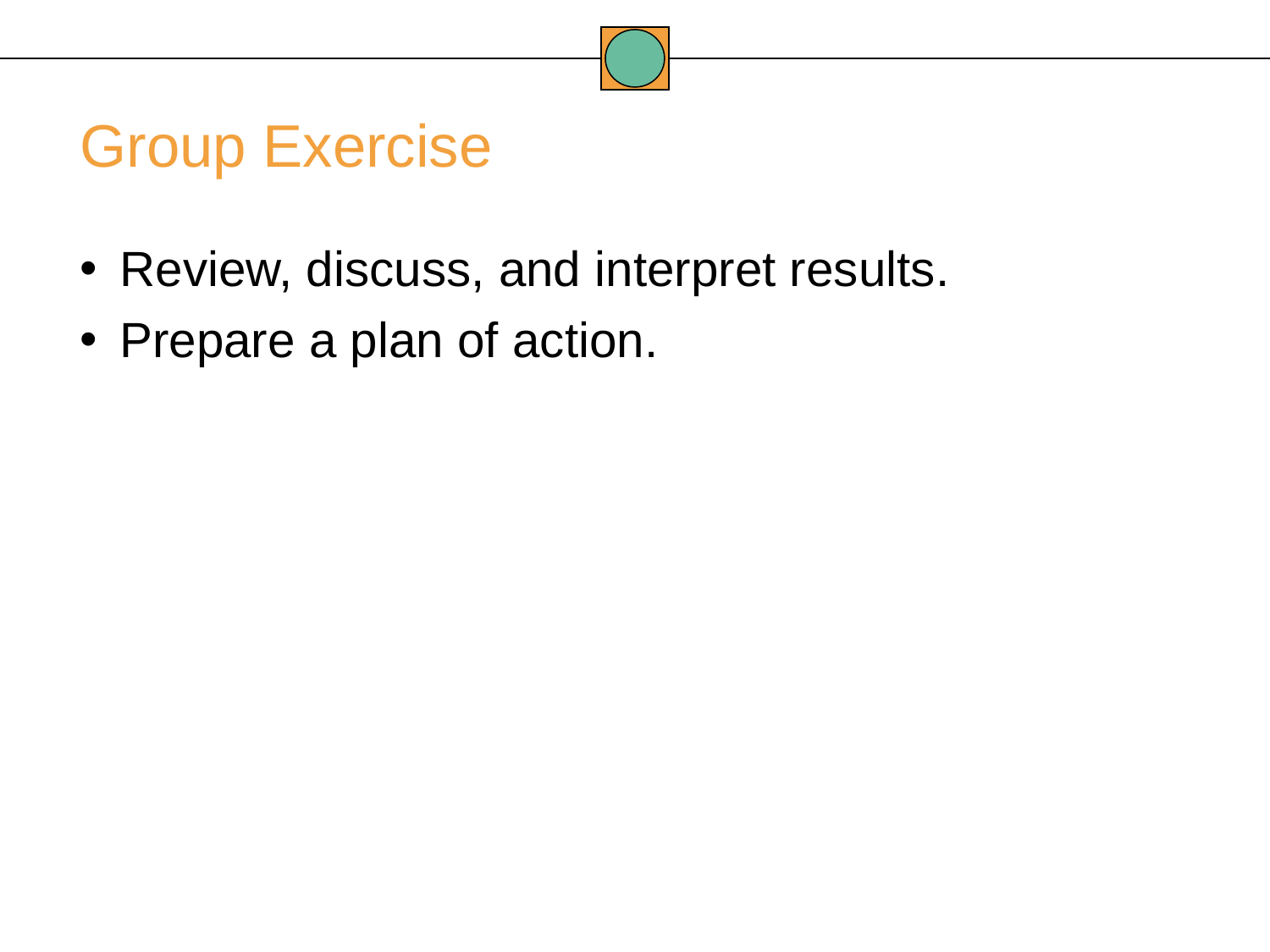

Group Exercise
Review, discuss, and interpret results.
Prepare a plan of action.